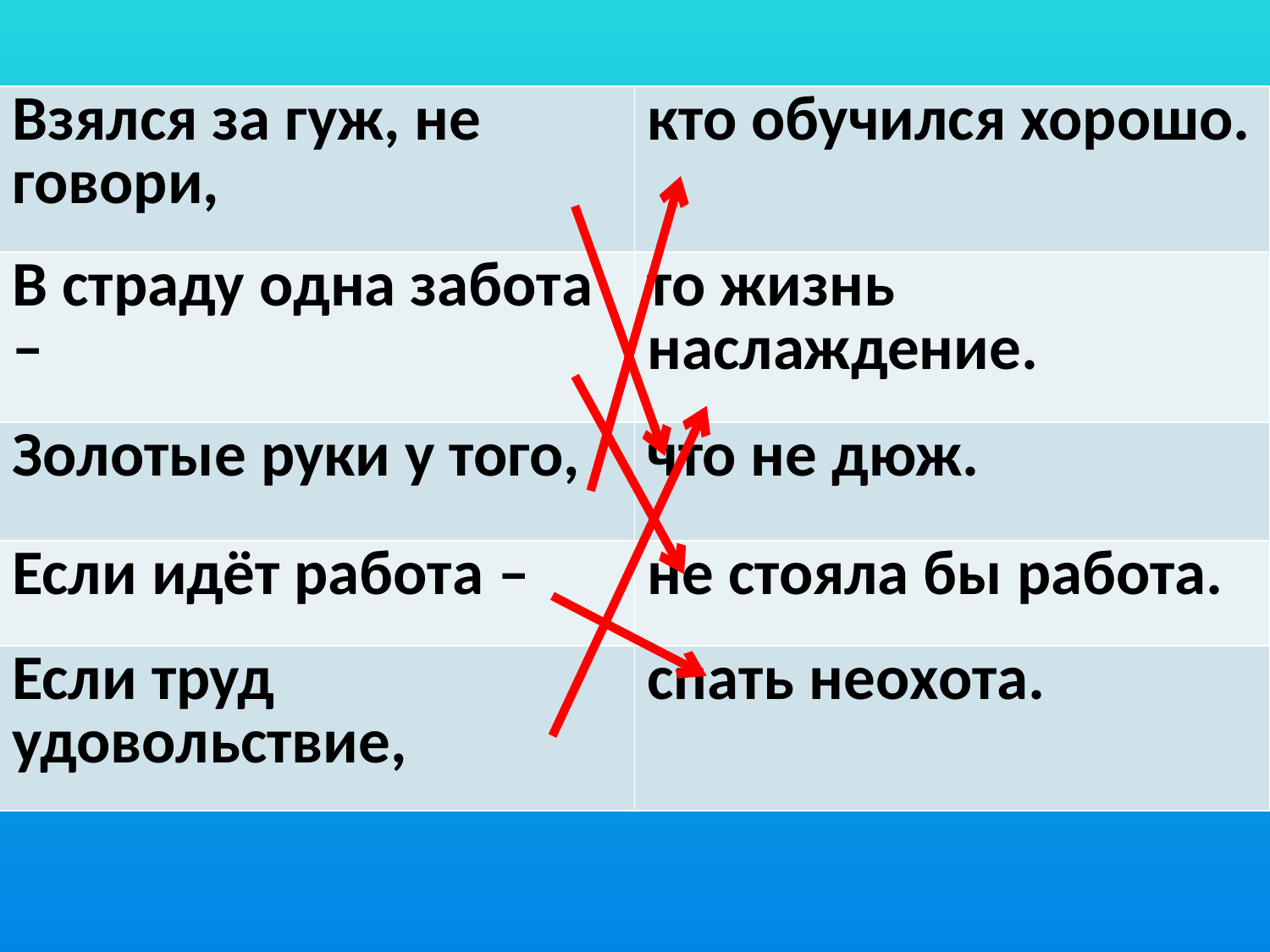

| Взялся за гуж, не говори, | кто обучился хорошо. |
| --- | --- |
| В страду одна забота – | то жизнь наслаждение. |
| Золотые руки у того, | что не дюж. |
| Если идёт работа – | не стояла бы работа. |
| Если труд удовольствие, | спать неохота. |